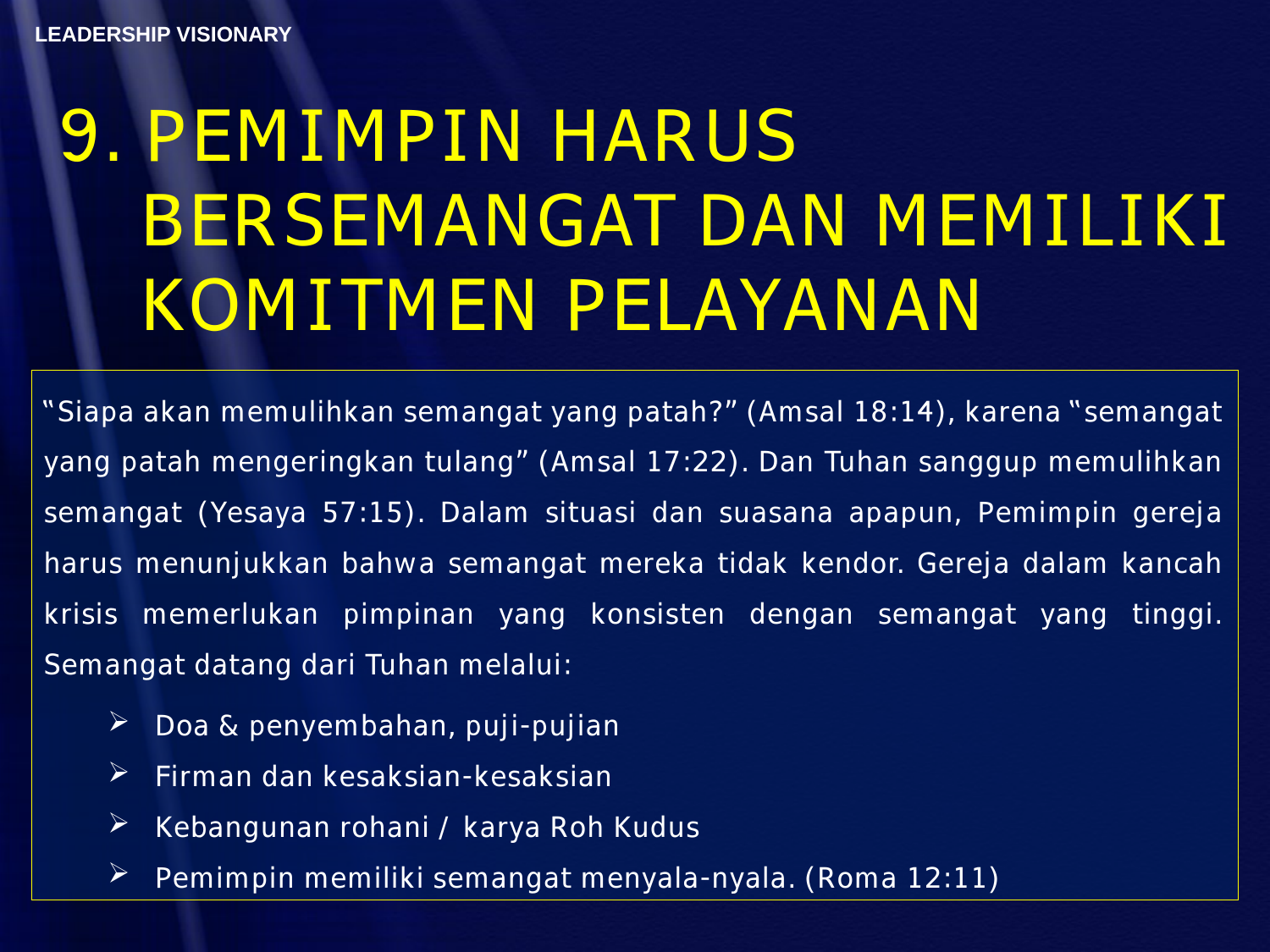

9. PEMIMPIN HARUS
    BERSEMANGAT DAN MEMILIKI
    KOMITMEN PELAYANAN
“Siapa akan memulihkan semangat yang patah?” (Amsal 18:14), karena “semangat yang patah mengeringkan tulang” (Amsal 17:22). Dan Tuhan sanggup memulihkan semangat (Yesaya 57:15). Dalam situasi dan suasana apapun, Pemimpin gereja harus menunjukkan bahwa semangat mereka tidak kendor. Gereja dalam kancah krisis memerlukan pimpinan yang konsisten dengan semangat yang tinggi. Semangat datang dari Tuhan melalui:
Doa & penyembahan, puji-pujian
Firman dan kesaksian-kesaksian
Kebangunan rohani / karya Roh Kudus
Pemimpin memiliki semangat menyala-nyala. (Roma 12:11)